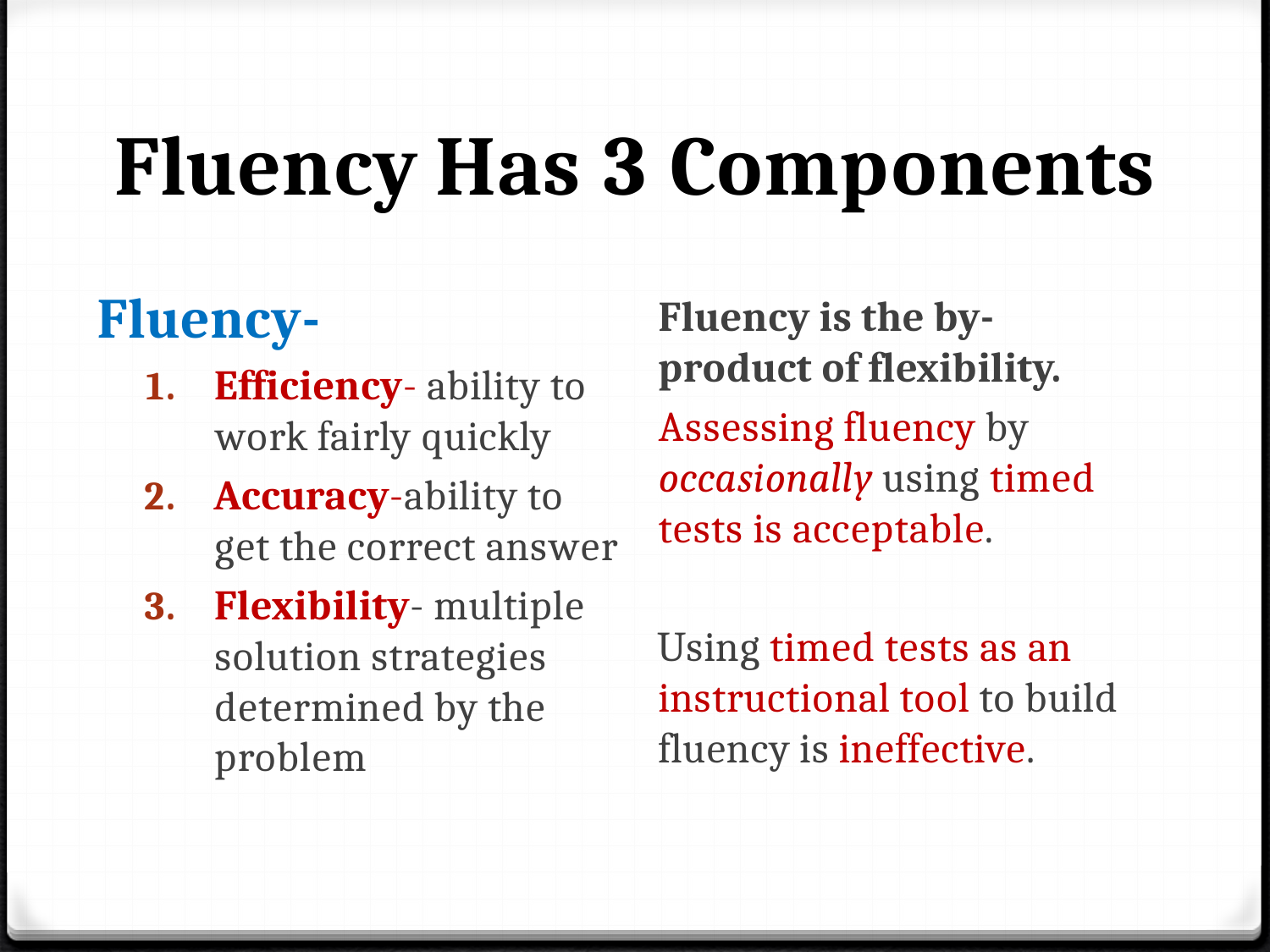

# Fluency Has 3 Components
Fluency-
Efficiency- ability to work fairly quickly
Accuracy-ability to get the correct answer
Flexibility- multiple solution strategies determined by the problem

Fluency is the by-product of flexibility.
Assessing fluency by occasionally using timed tests is acceptable.

Using timed tests as an instructional tool to build fluency is ineffective.